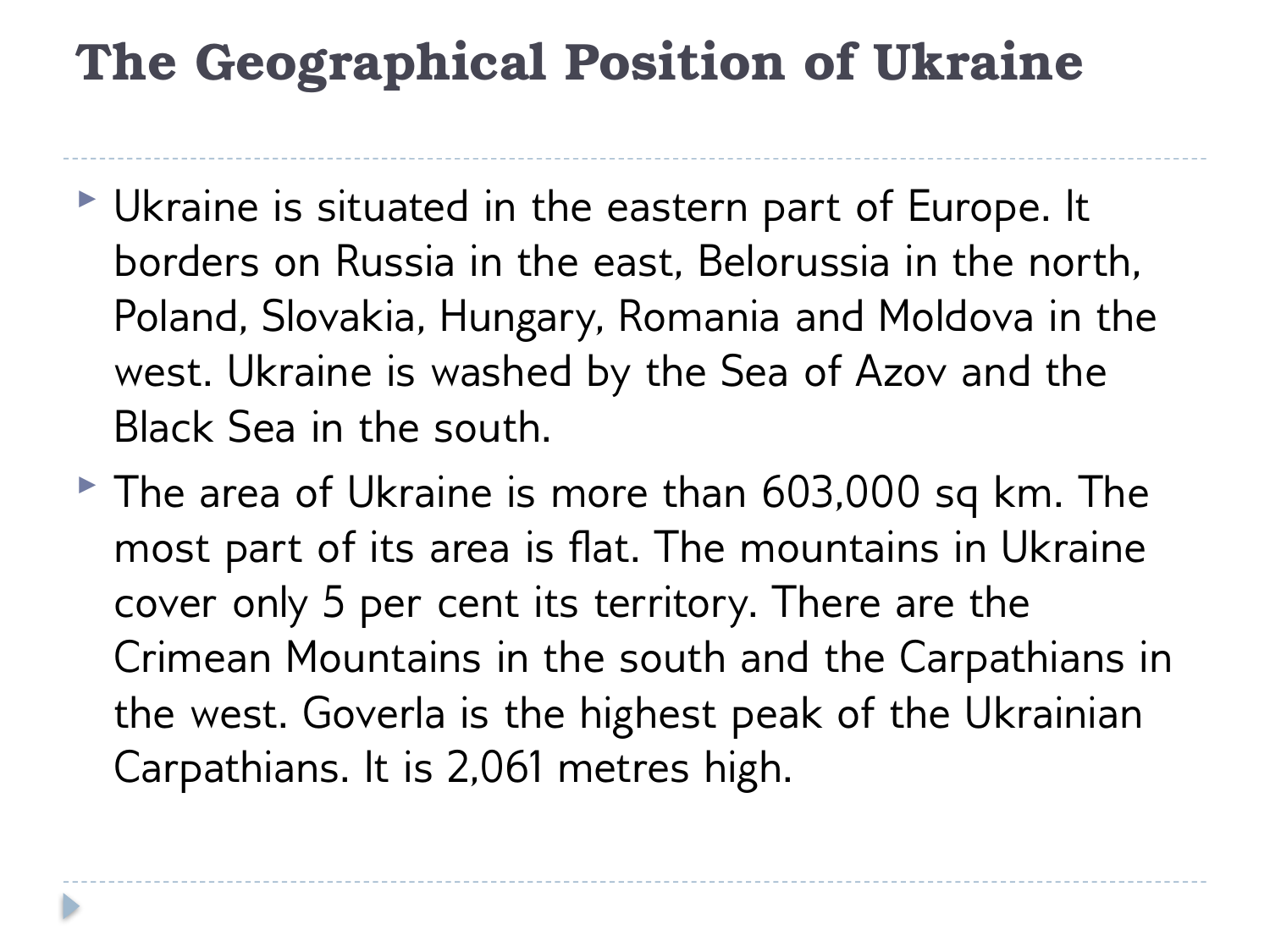

# The Geographical Position of Ukraine
Ukraine is situated in the eastern part of Europe. It borders on Russia in the east, Belorussia in the north, Poland, Slovakia, Hungary, Romania and Moldova in the west. Ukraine is washed by the Sea of Azov and the Black Sea in the south.
The area of Ukraine is more than 603,000 sq km. The most part of its area is flat. The mountains in Ukraine cover only 5 per cent its territory. There are the Crimean Mountains in the south and the Carpathians in the west. Goverla is the highest peak of the Ukrainian Carpathians. It is 2,061 metres high.